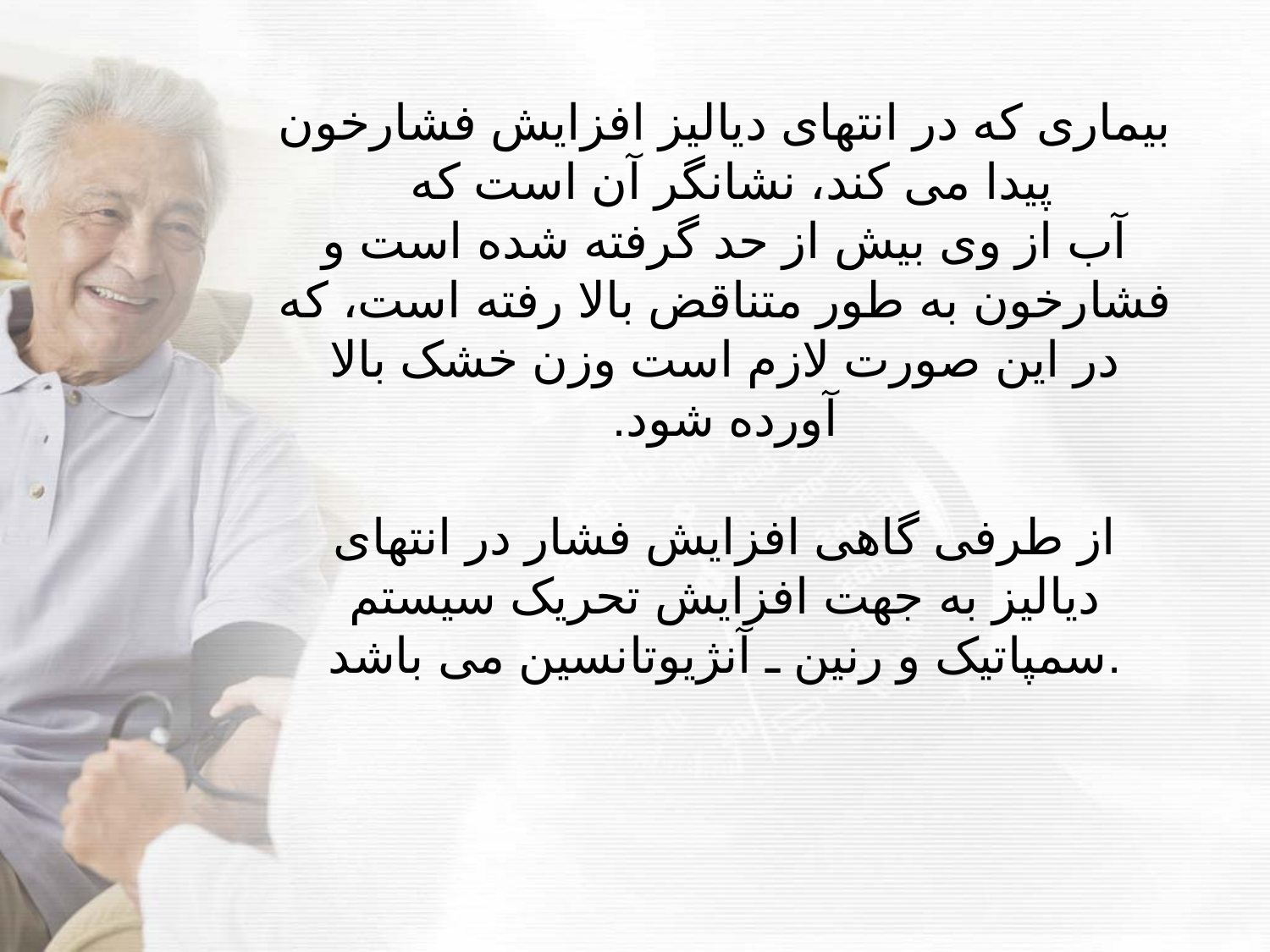

بیماری که در انتهای دیالیز افزایش فشارخون پیدا می کند، نشانگر آن است که
آب از وی بیش از حد گرفته شده است و فشارخون به طور متناقض بالا رفته است، که در این صورت لازم است وزن خشک بالا آورده شود.

از طرفی گاهی افزایش فشار در انتهای دیالیز به جهت افزایش تحریک سیستم سمپاتیک و رنین ـ آنژیوتانسین می باشد.